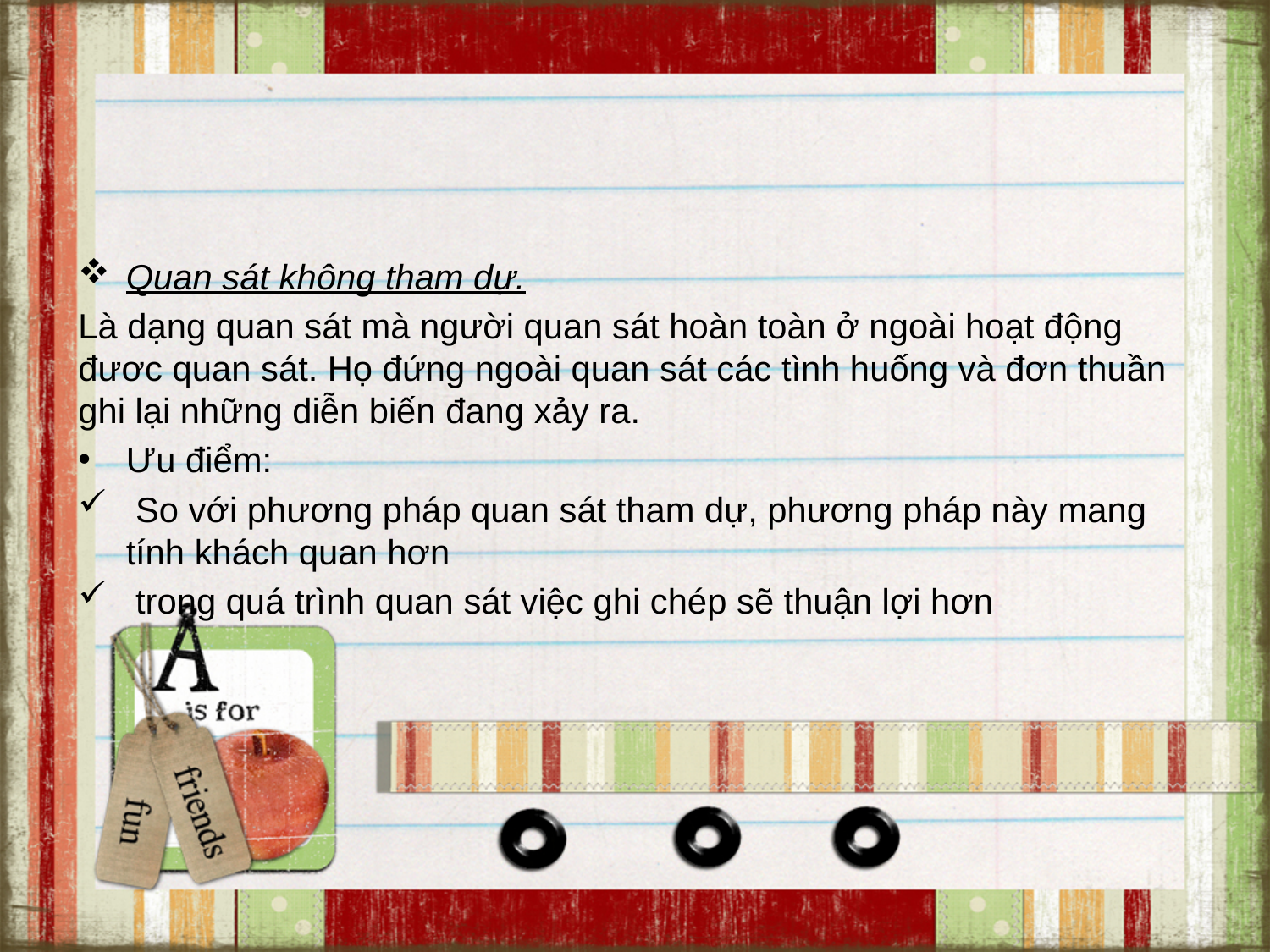

#

Quan sát không tham dự.
Là dạng quan sát mà người quan sát hoàn toàn ở ngoài hoạt động đươc quan sát. Họ đứng ngoài quan sát các tình huống và đơn thuần ghi lại những diễn biến đang xảy ra.
Ưu điểm:
 So với phương pháp quan sát tham dự, phương pháp này mang tính khách quan hơn
 trong quá trình quan sát việc ghi chép sẽ thuận lợi hơn